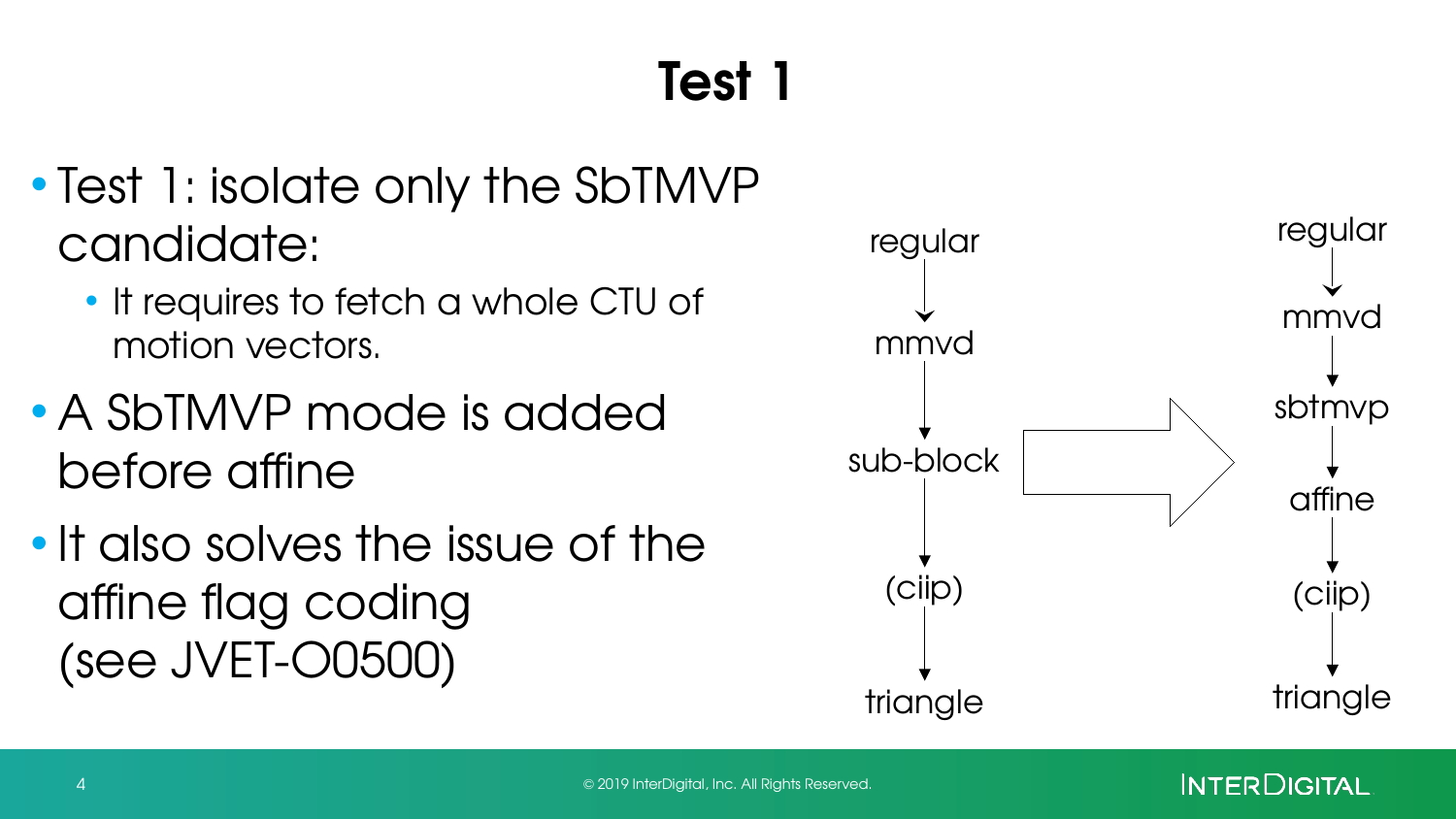

# Test 1
Test 1: isolate only the SbTMVP candidate:
It requires to fetch a whole CTU of motion vectors.
A SbTMVP mode is added before affine
It also solves the issue of the affine flag coding                  (see JVET-O0500)
regular
regular
mmvd
mmvd
sbtmvp

sub-block
affine
(ciip)
(ciip)
triangle
triangle
4
© 2019 InterDigital, Inc. All Rights Reserved.